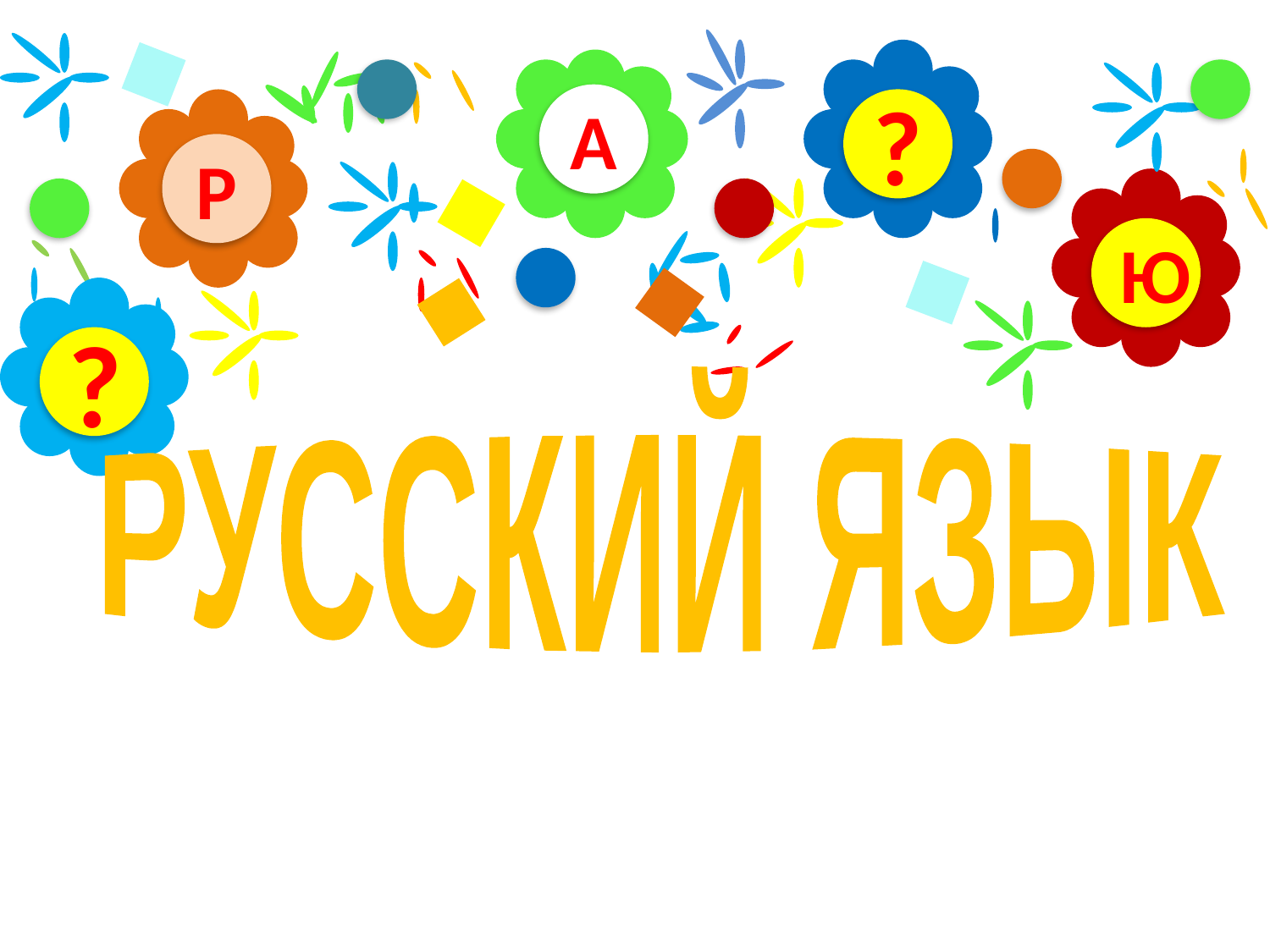

А
?

Р

Ю

?

РУССКИЙ ЯЗЫК